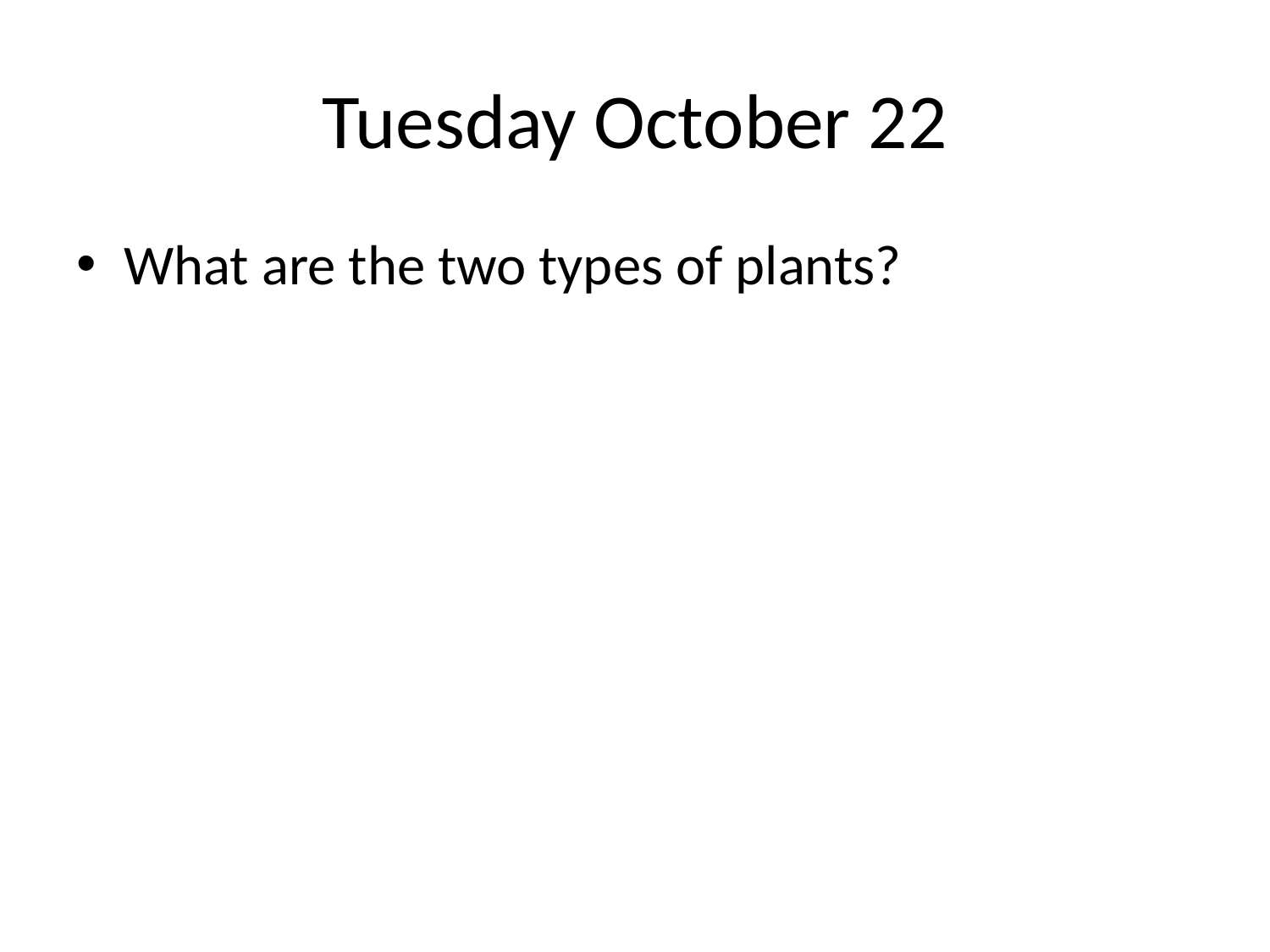

# Tuesday October 22
What are the two types of plants?